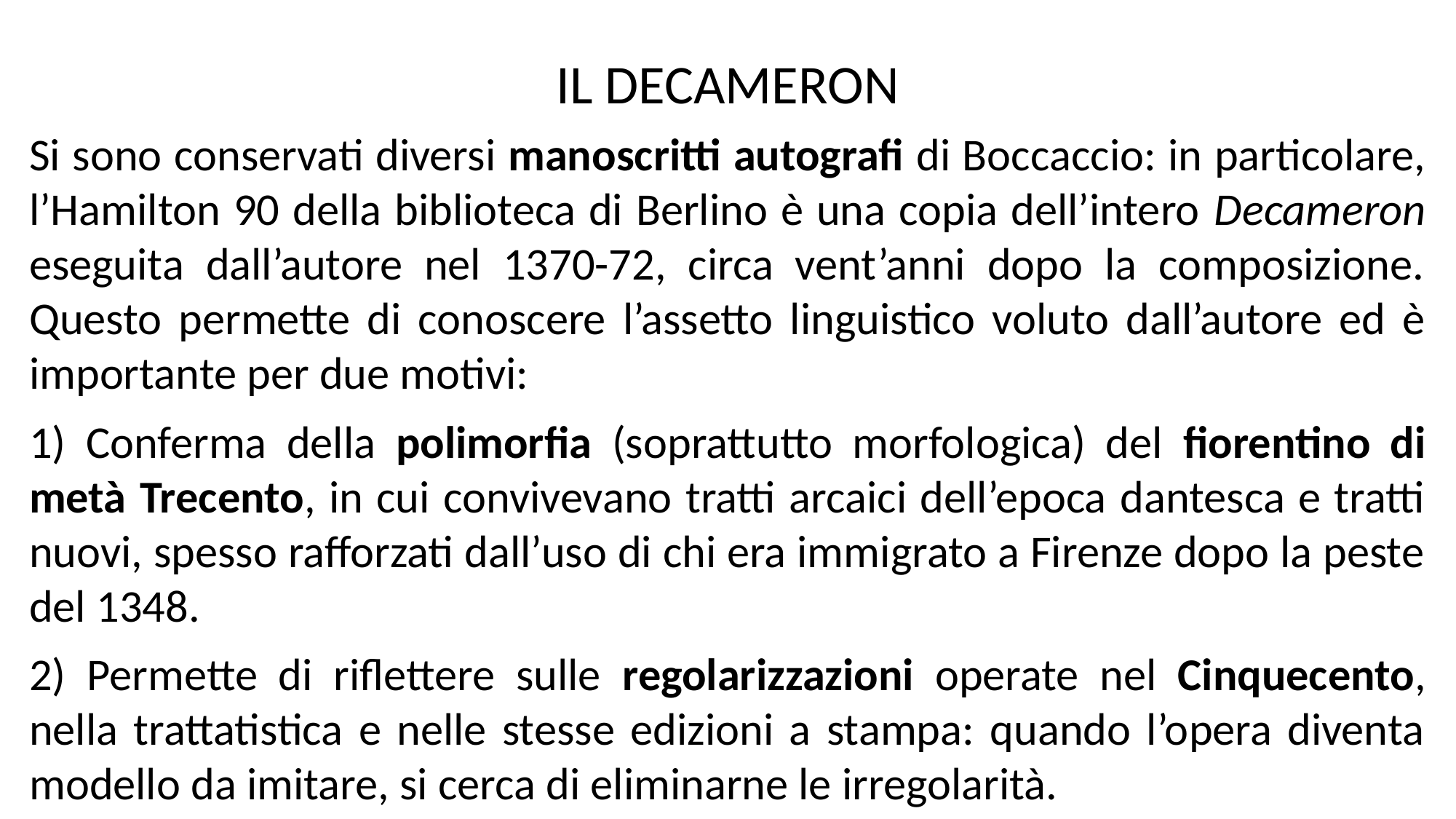

IL DECAMERON
Si sono conservati diversi manoscritti autografi di Boccaccio: in particolare, l’Hamilton 90 della biblioteca di Berlino è una copia dell’intero Decameron eseguita dall’autore nel 1370-72, circa vent’anni dopo la composizione. Questo permette di conoscere l’assetto linguistico voluto dall’autore ed è importante per due motivi:

1) Conferma della polimorfia (soprattutto morfologica) del fiorentino di metà Trecento, in cui convivevano tratti arcaici dell’epoca dantesca e tratti nuovi, spesso rafforzati dall’uso di chi era immigrato a Firenze dopo la peste del 1348.

2) Permette di riflettere sulle regolarizzazioni operate nel Cinquecento, nella trattatistica e nelle stesse edizioni a stampa: quando l’opera diventa modello da imitare, si cerca di eliminarne le irregolarità.